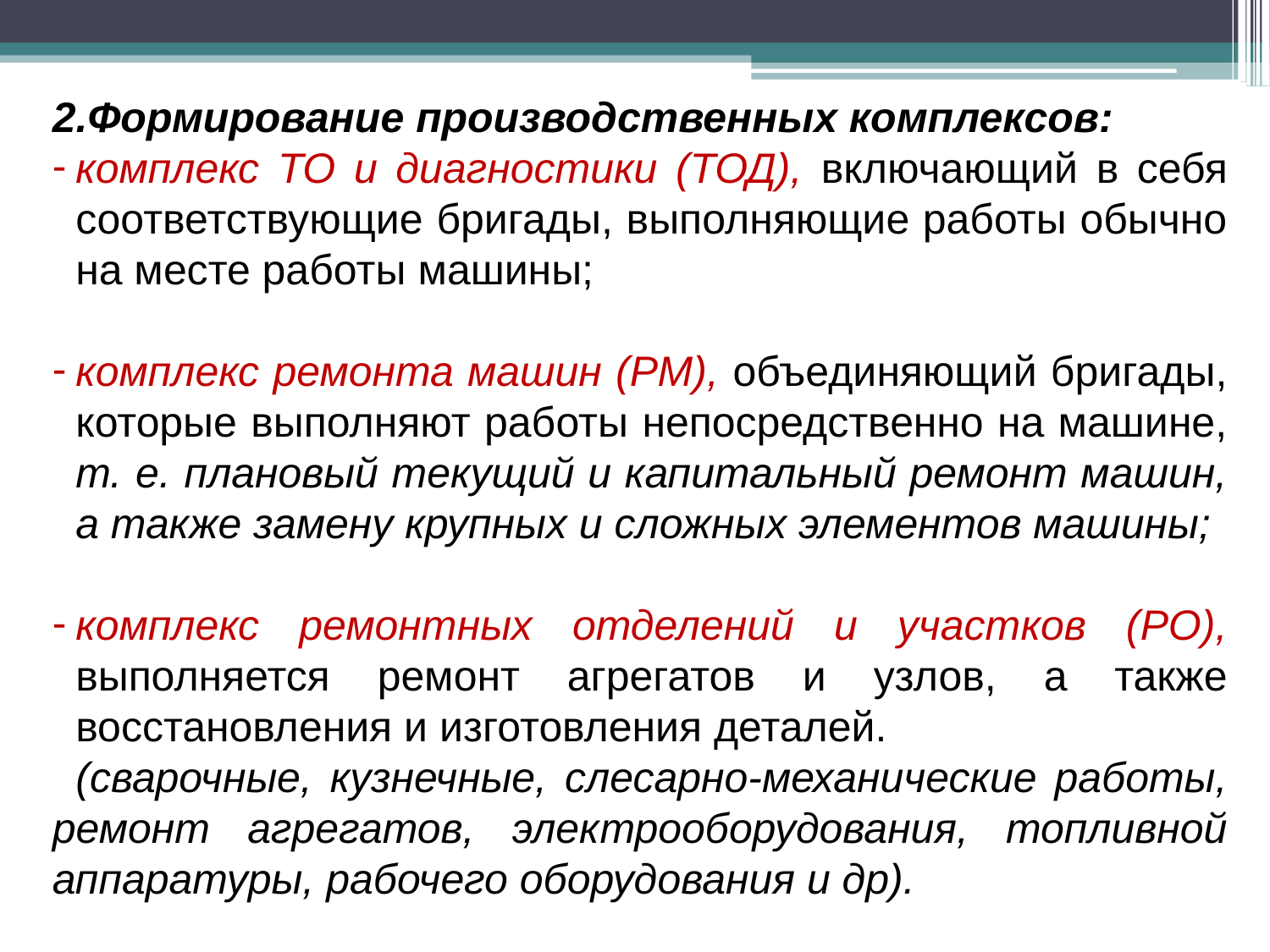

Формирование производственных комплексов:
комплекс ТО и диагностики (ТОД), включающий в себя соответствующие бригады, выполняющие работы обычно на месте работы машины;

комплекс ремонта машин (РМ), объединяющий бригады, которые выполняют работы непосредственно на машине, т. е. плановый текущий и капитальный ремонт машин, а также замену крупных и сложных элементов машины;

комплекс ремонтных отделений и участков (РО), выполняется ремонт агрегатов и узлов, а также восстановления и изготовления деталей.
(сварочные, кузнечные, слесарно-механические работы, ремонт агрегатов, электрооборудования, топливной аппаратуры, рабочего оборудования и др).